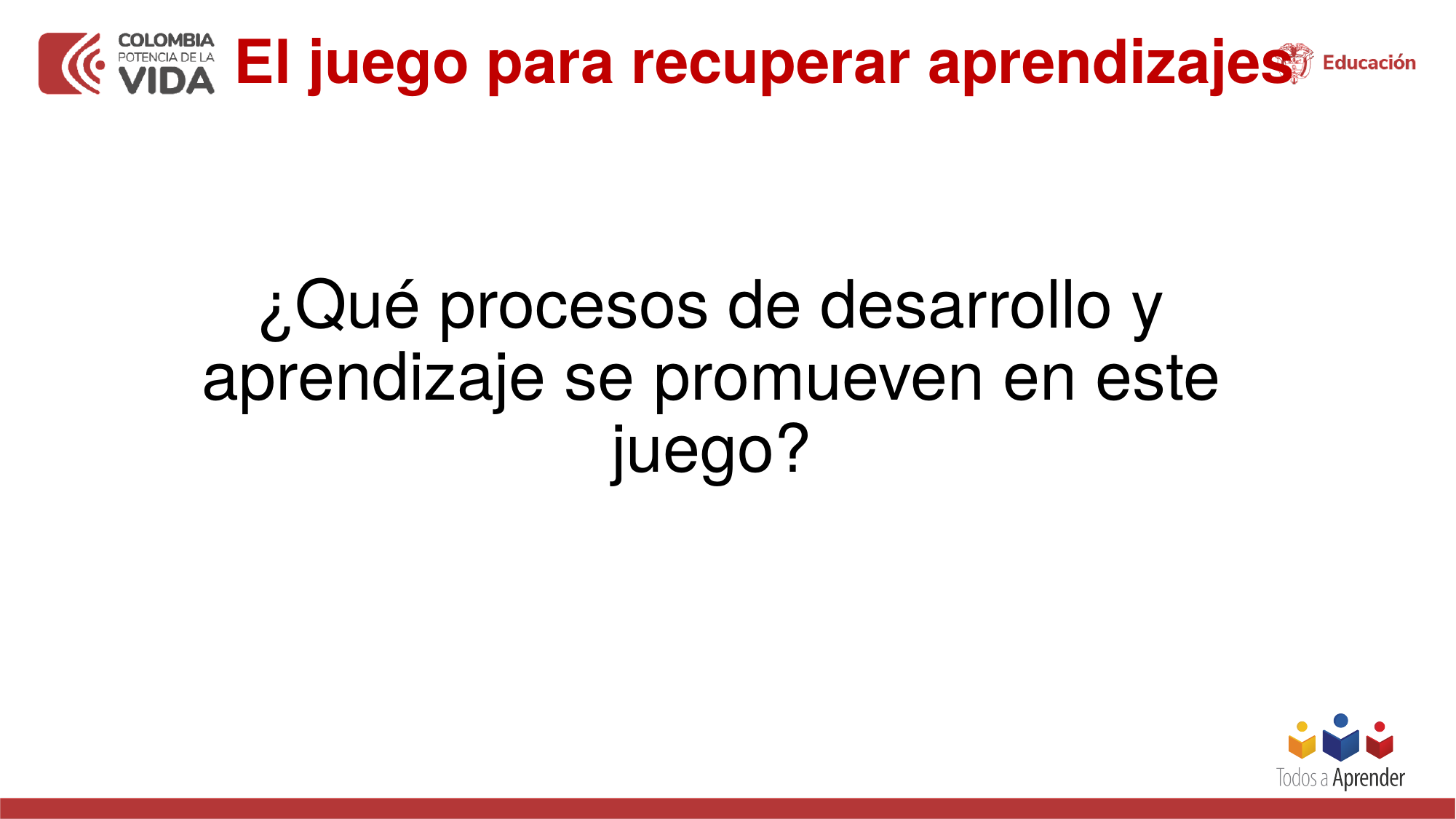

El juego para recuperar aprendizajes
¿Qué procesos de desarrollo y aprendizaje se promueven en este juego?